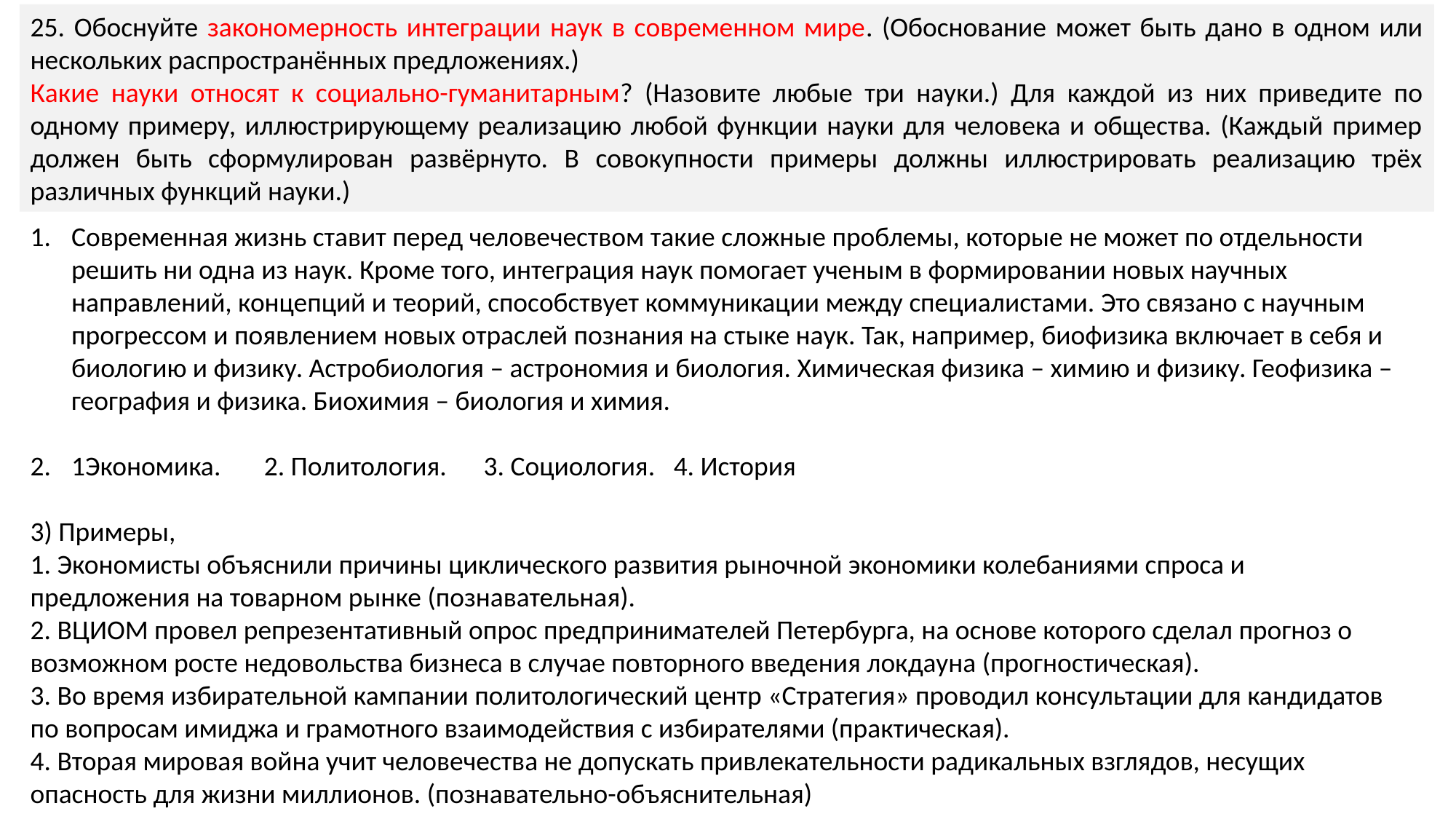

25. Обоснуйте закономерность интеграции наук в современном мире. (Обоснование может быть дано в одном или нескольких распространённых предложениях.)
Какие науки относят к социально-гуманитарным? (Назовите любые три науки.) Для каждой из них приведите по одному примеру, иллюстрирующему реализацию любой функции науки для человека и общества. (Каждый пример должен быть сформулирован развёрнуто. В совокупности примеры должны иллюстрировать реализацию трёх различных функций науки.)
Современная жизнь ставит перед человечеством такие сложные проблемы, которые не может по отдельности решить ни одна из наук. Кроме того, интеграция наук помогает ученым в формировании новых научных направлений, концепций и теорий, способствует коммуникации между специалистами. Это связано с научным прогрессом и появлением новых отраслей познания на стыке наук. Так, например, биофизика включает в себя и биологию и физику. Астробиология – астрономия и биология. Химическая физика – химию и физику. Геофизика – география и физика. Биохимия – биология и химия.

1Экономика.       2. Политология.      3. Социология.   4. История

3) Примеры,
1. Экономисты объяснили причины циклического развития рыночной экономики колебаниями спроса и предложения на товарном рынке (познавательная).
2. ВЦИОМ провел репрезентативный опрос предпринимателей Петербурга, на основе которого сделал прогноз о возможном росте недовольства бизнеса в случае повторного введения локдауна (прогностическая).
3. Во время избирательной кампании политологический центр «Стратегия» проводил консультации для кандидатов по вопросам имиджа и грамотного взаимодействия с избирателями (практическая).
4. Вторая мировая война учит человечества не допускать привлекательности радикальных взглядов, несущих опасность для жизни миллионов. (познавательно-объяснительная)